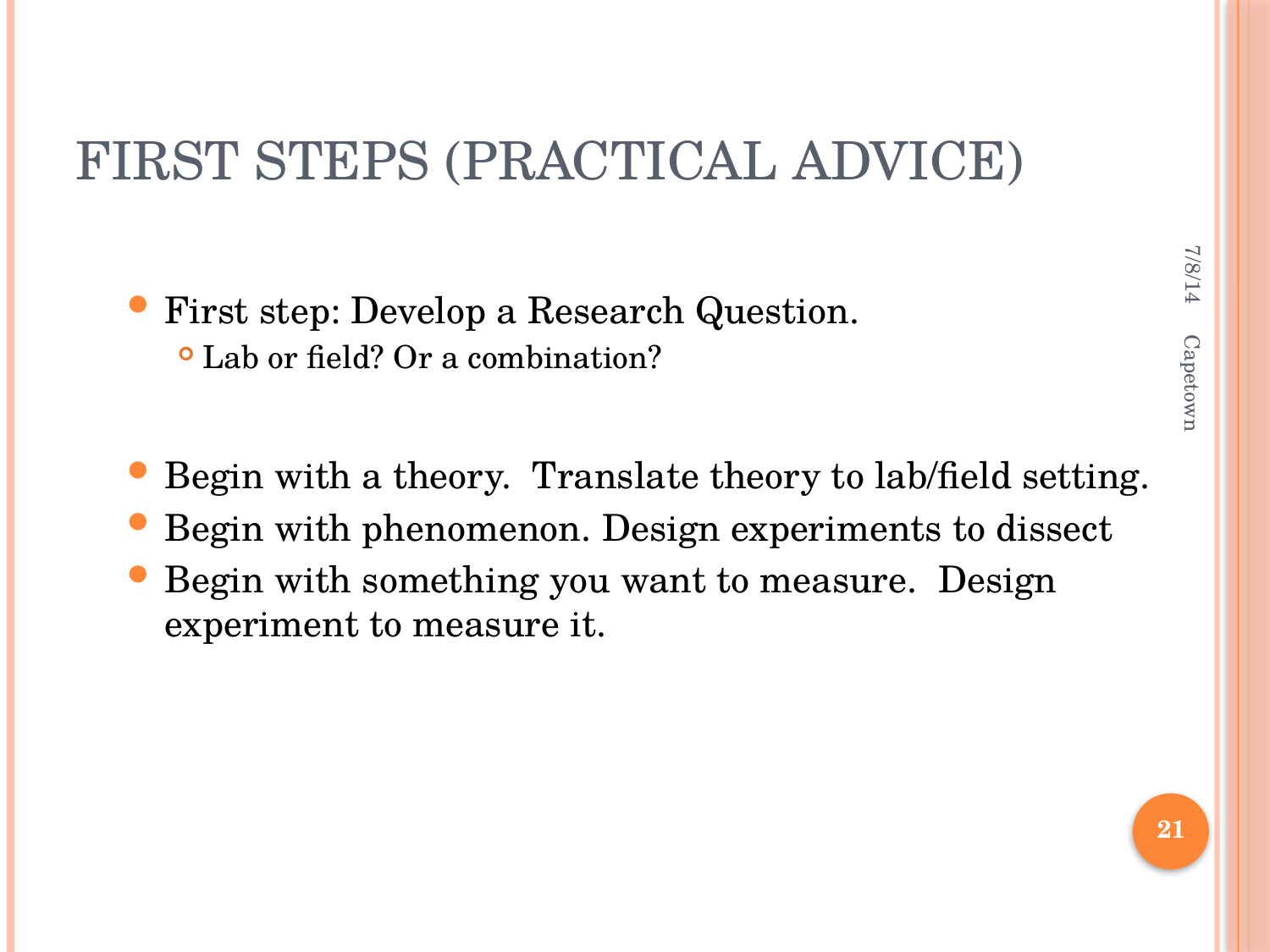

# First Steps (Practical Advice)
7/8/14
First step: Develop a Research Question.
Lab or field? Or a combination?

Begin with a theory.  Translate theory to lab/field setting.
Begin with phenomenon. Design experiments to dissect
Begin with something you want to measure.  Design experiment to measure it.

Capetown
21